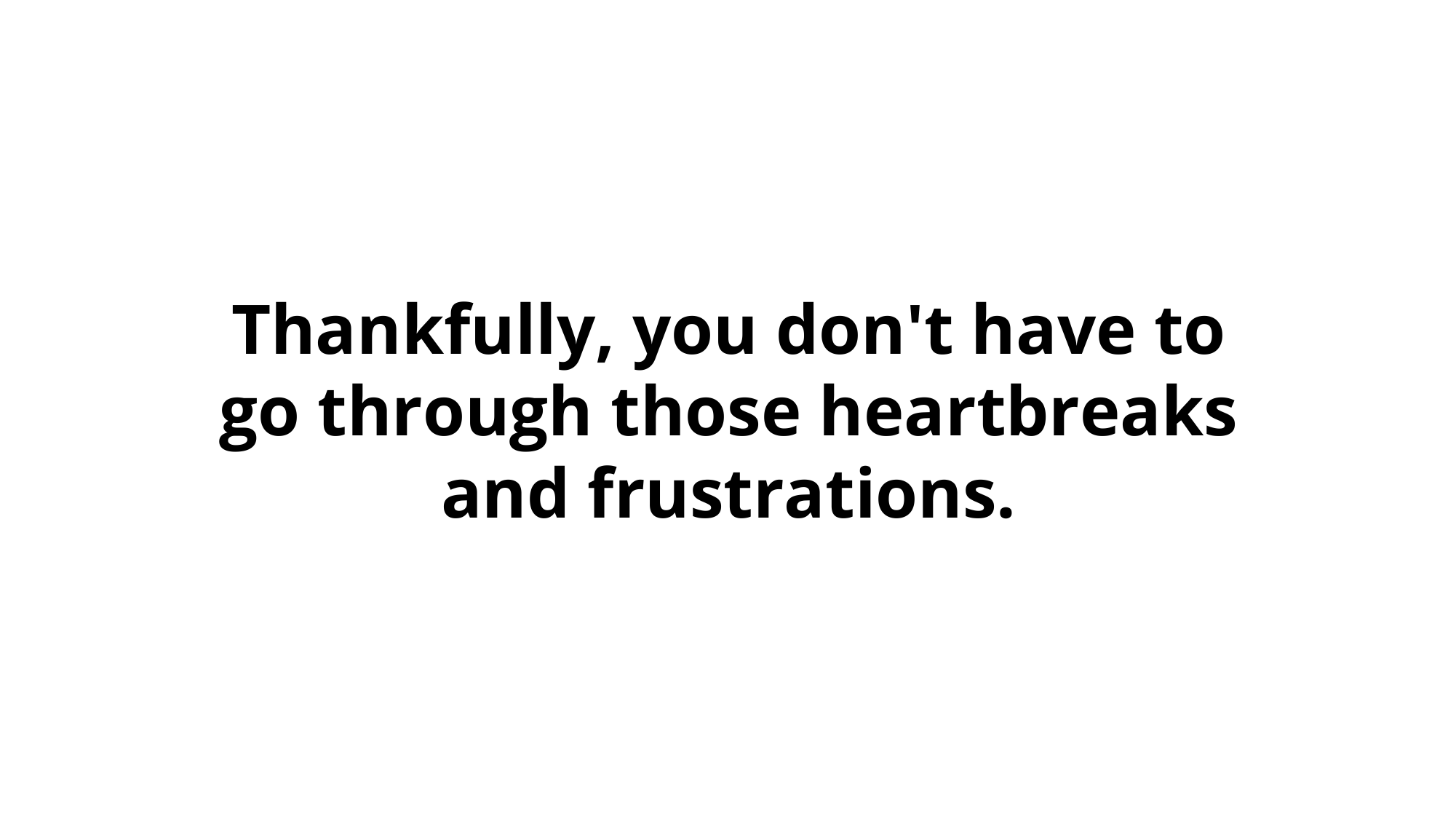

Thankfully, you don't have to go through those heartbreaks and frustrations.